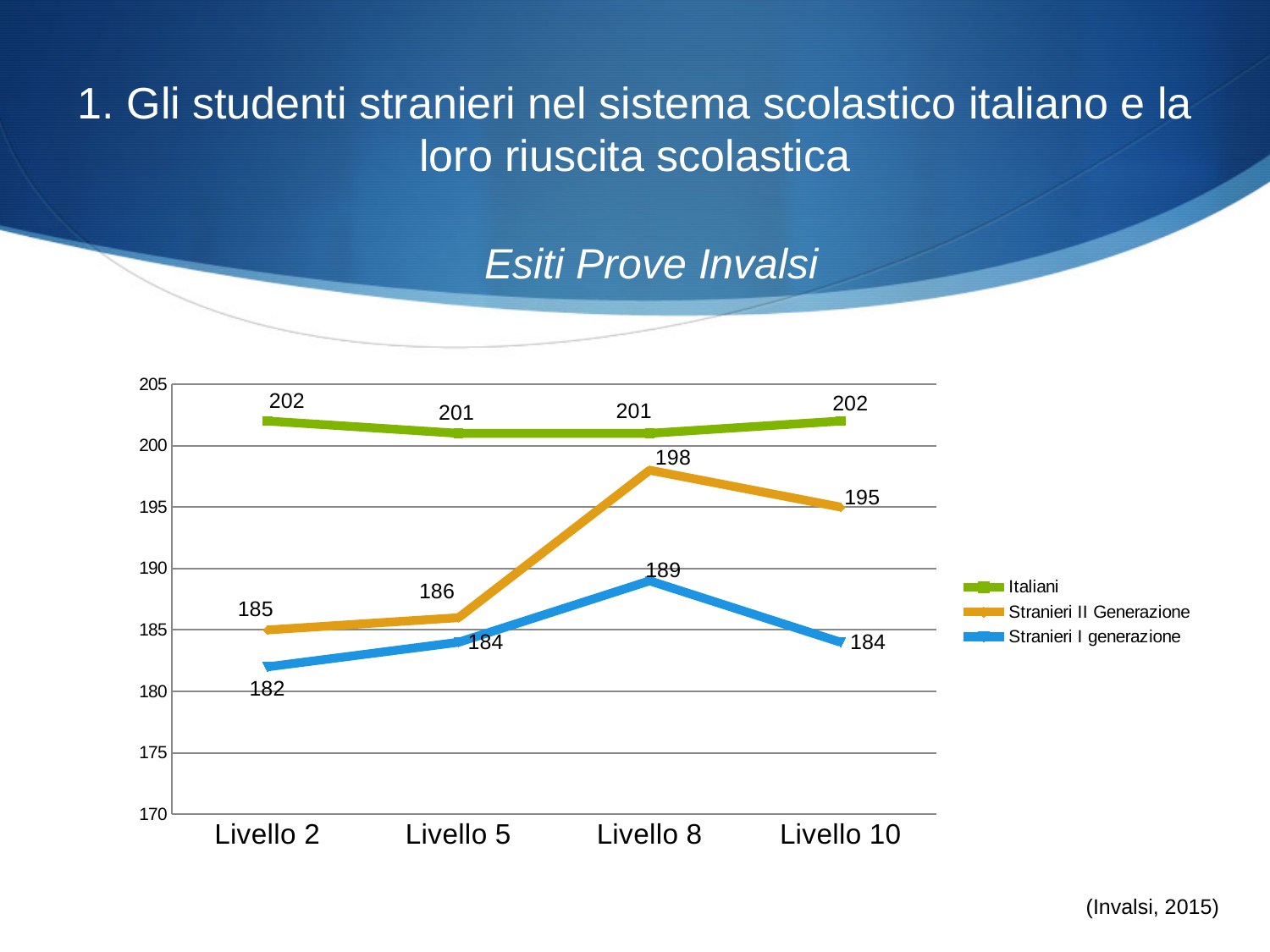

# 1. Gli studenti stranieri nel sistema scolastico italiano e la loro riuscita scolastica
Esiti Prove Invalsi

### Chart

| Category | Italiani | Stranieri II Generazione | Stranieri I generazione |
|---|---|---|---|
| Livello 2 | 202.0 | 185.0 | 182.0 |
| Livello 5 | 201.0 | 186.0 | 184.0 |
| Livello 8 | 201.0 | 198.0 | 189.0 |
| Livello 10 | 202.0 | 195.0 | 184.0 |
(Invalsi, 2015)